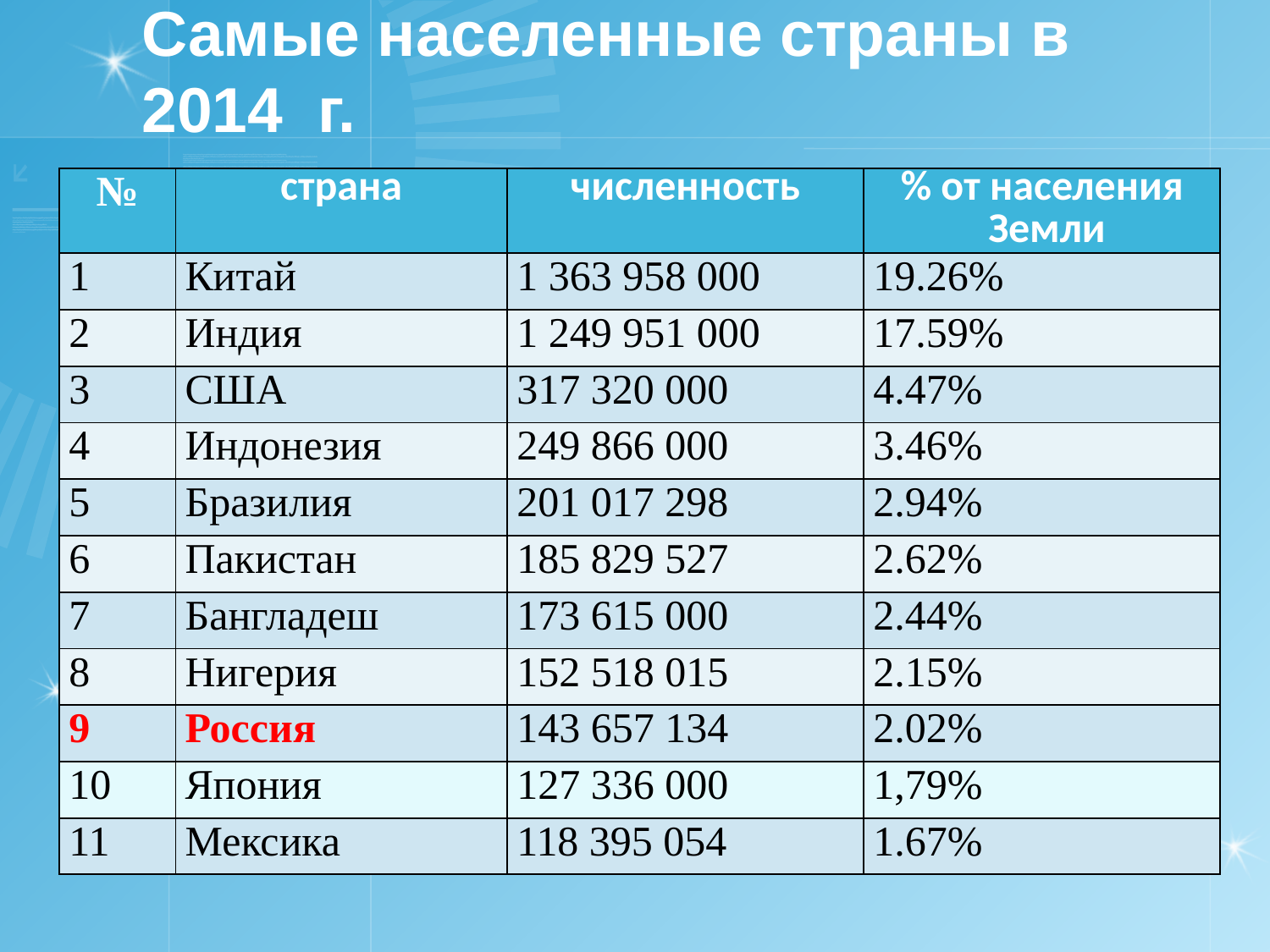

# Самые населенные страны в 2014  г.
| № | страна | численность | % от населения Земли |
| --- | --- | --- | --- |
| 1 | Китай | 1 363 958 000 | 19.26% |
| 2 | Индия | 1 249 951 000 | 17.59% |
| 3 | США | 317 320 000 | 4.47% |
| 4 | Индонезия | 249 866 000 | 3.46% |
| 5 | Бразилия | 201 017 298 | 2.94% |
| 6 | Пакистан | 185 829 527 | 2.62% |
| 7 | Бангладеш | 173 615 000 | 2.44% |
| 8 | Нигерия | 152 518 015 | 2.15% |
| 9 | Россия | 143 657 134 | 2.02% |
| 10 | Япония | 127 336 000 | 1,79% |
| 11 | Мексика | 118 395 054 | 1.67% |